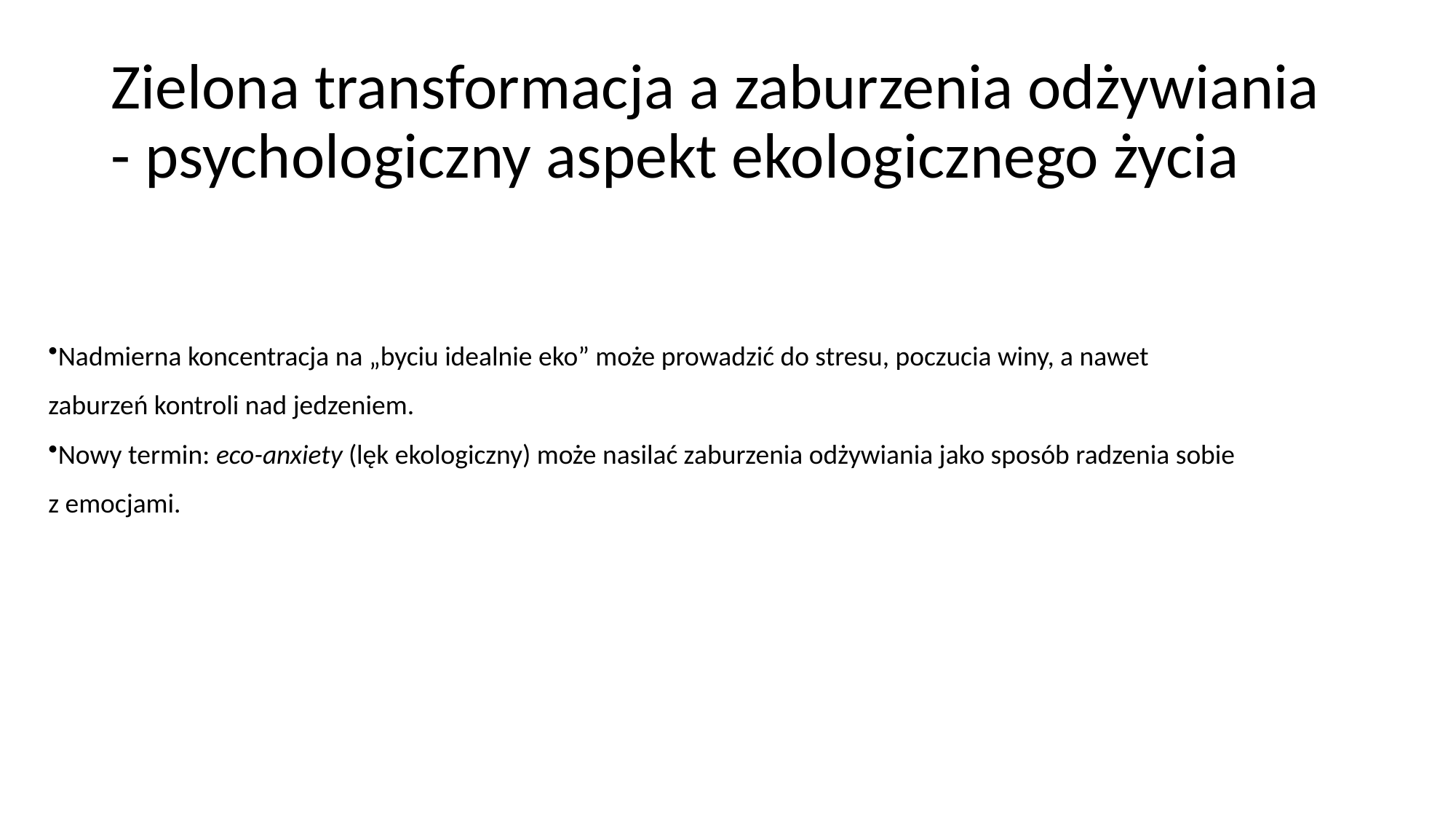

# Zielona transformacja a zaburzenia odżywiania - psychologiczny aspekt ekologicznego życia
Nadmierna koncentracja na „byciu idealnie eko” może prowadzić do stresu, poczucia winy, a nawet zaburzeń kontroli nad jedzeniem.
Nowy termin: eco-anxiety (lęk ekologiczny) może nasilać zaburzenia odżywiania jako sposób radzenia sobie z emocjami.